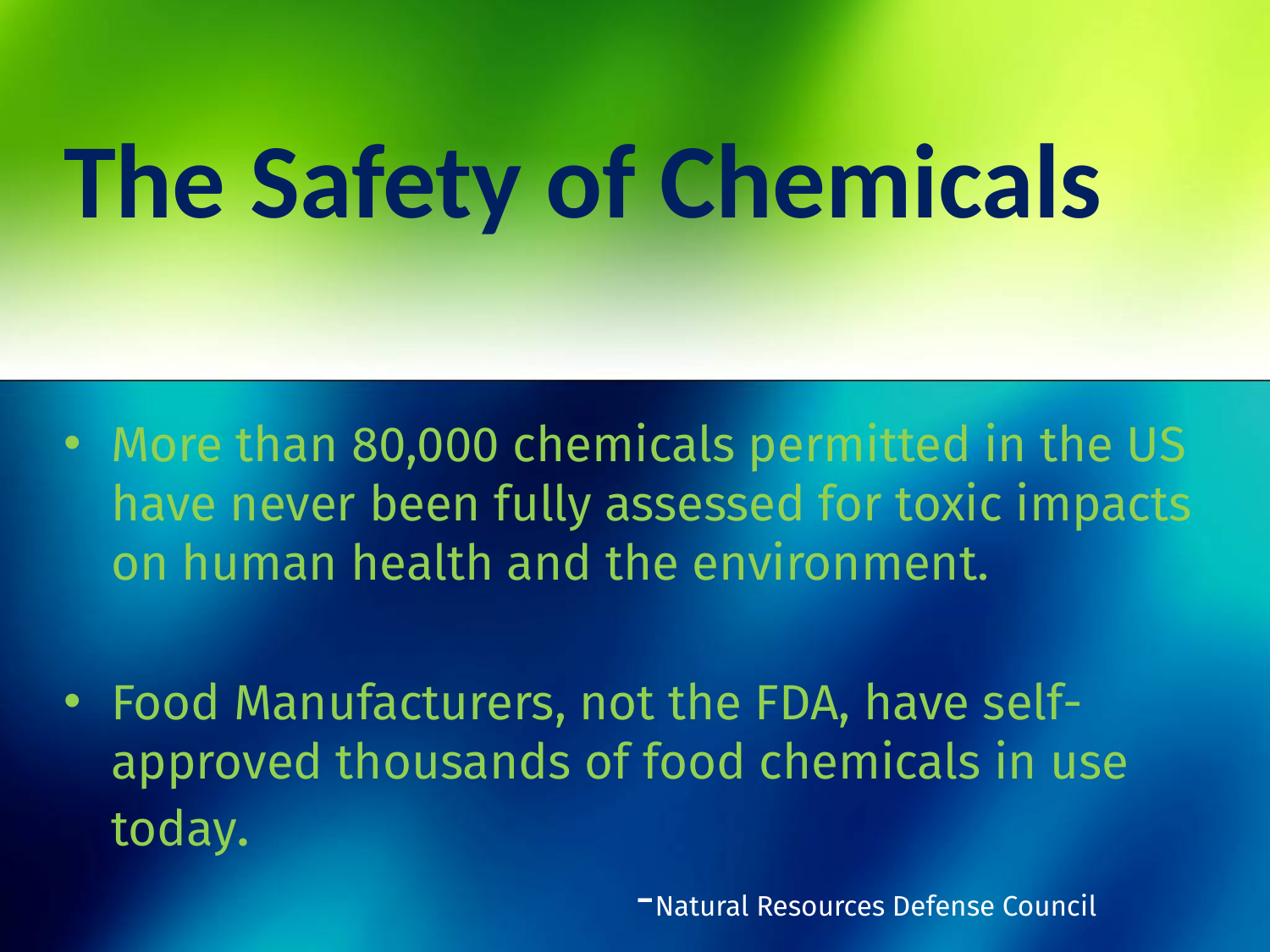

# The Safety of Chemicals
More than 80,000 chemicals permitted in the US have never been fully assessed for toxic impacts on human health and the environment.

Food Manufacturers, not the FDA, have self-approved thousands of food chemicals in use today.
				-Natural Resources Defense Council